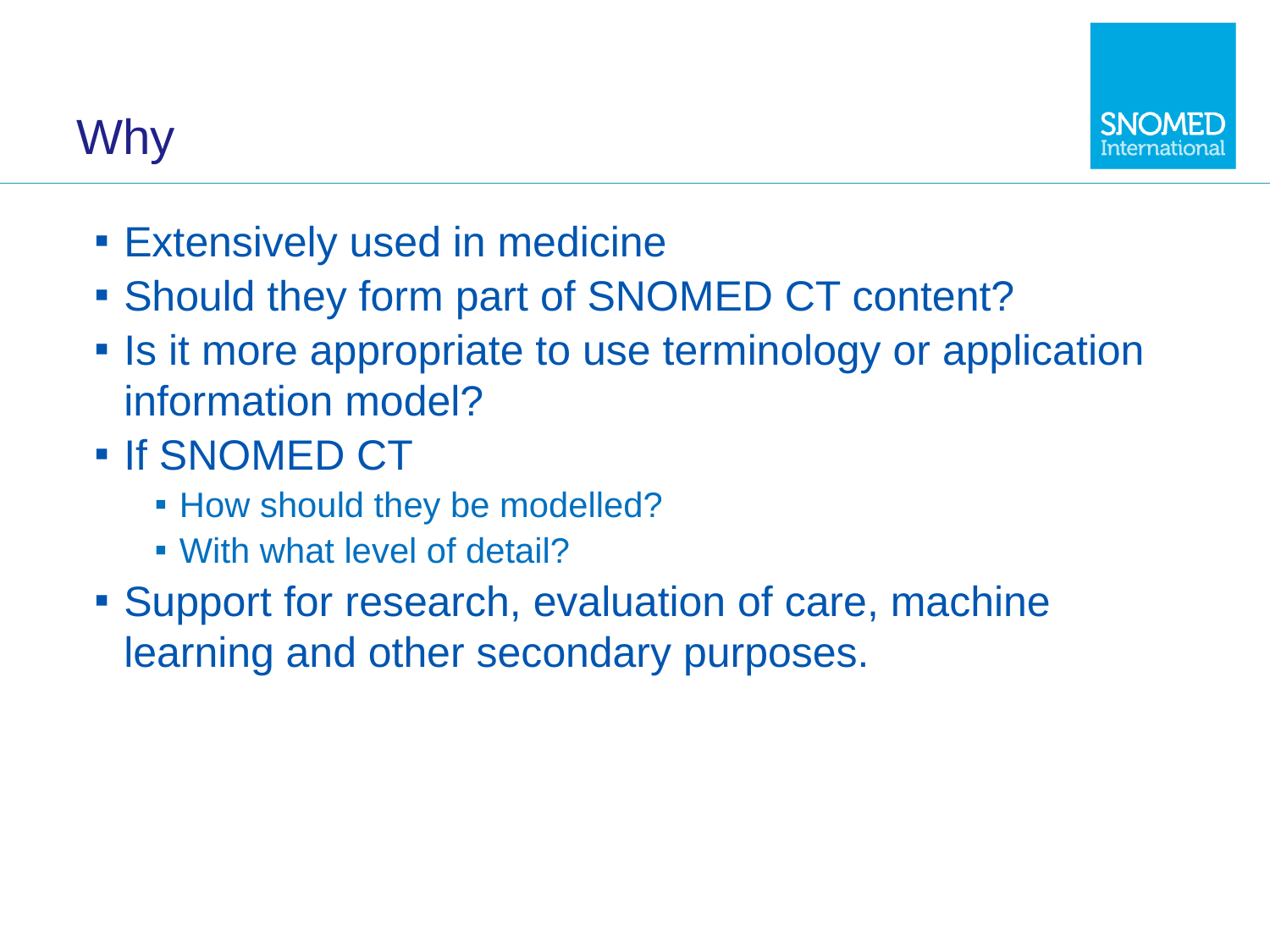

# Why
Extensively used in medicine
Should they form part of SNOMED CT content?
Is it more appropriate to use terminology or application information model?
If SNOMED CT
How should they be modelled?
With what level of detail?
Support for research, evaluation of care, machine learning and other secondary purposes.